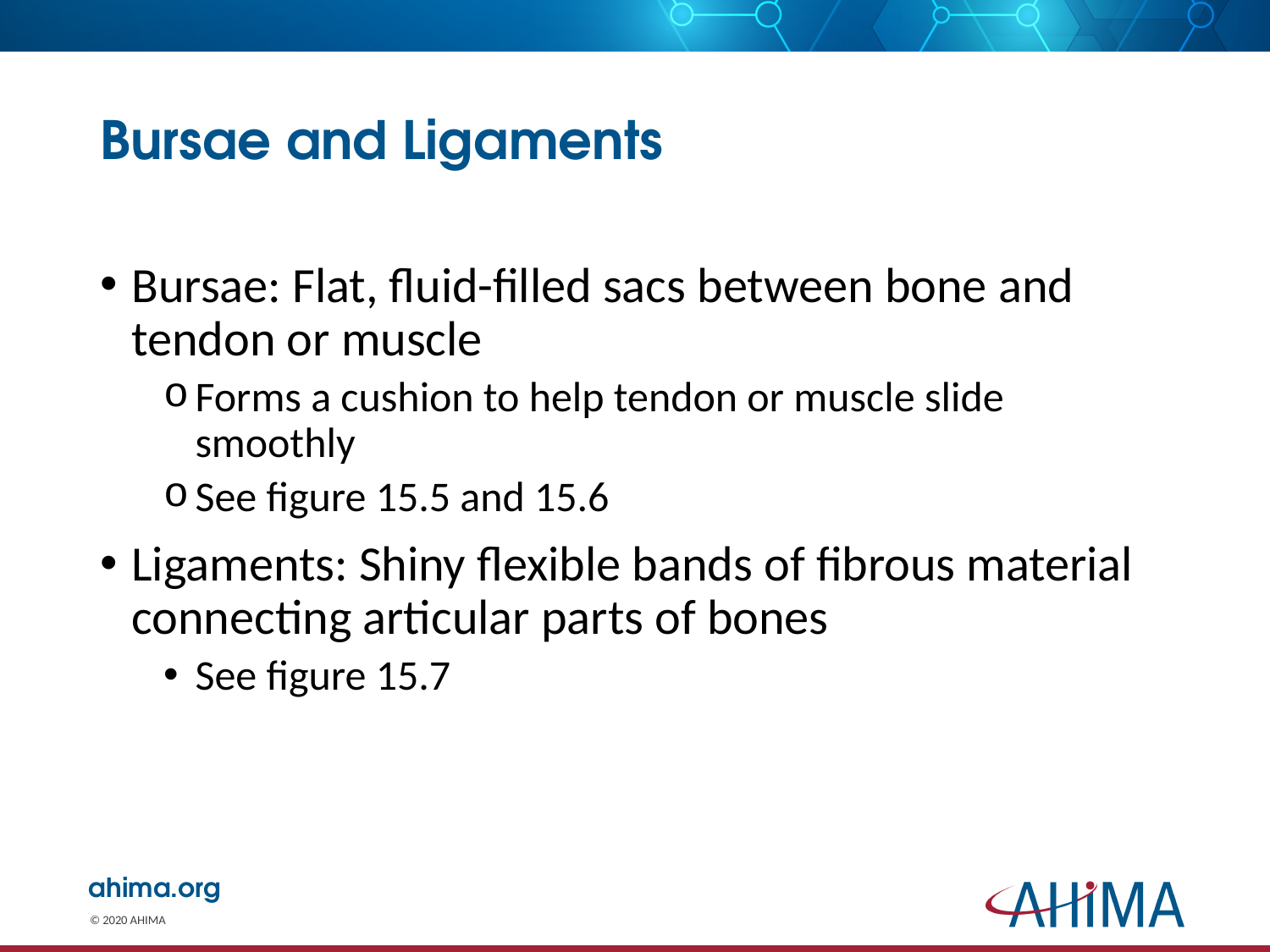

# Bursae and Ligaments
Bursae: Flat, fluid-filled sacs between bone and tendon or muscle
Forms a cushion to help tendon or muscle slide smoothly
See figure 15.5 and 15.6
Ligaments: Shiny flexible bands of fibrous material connecting articular parts of bones
See figure 15.7